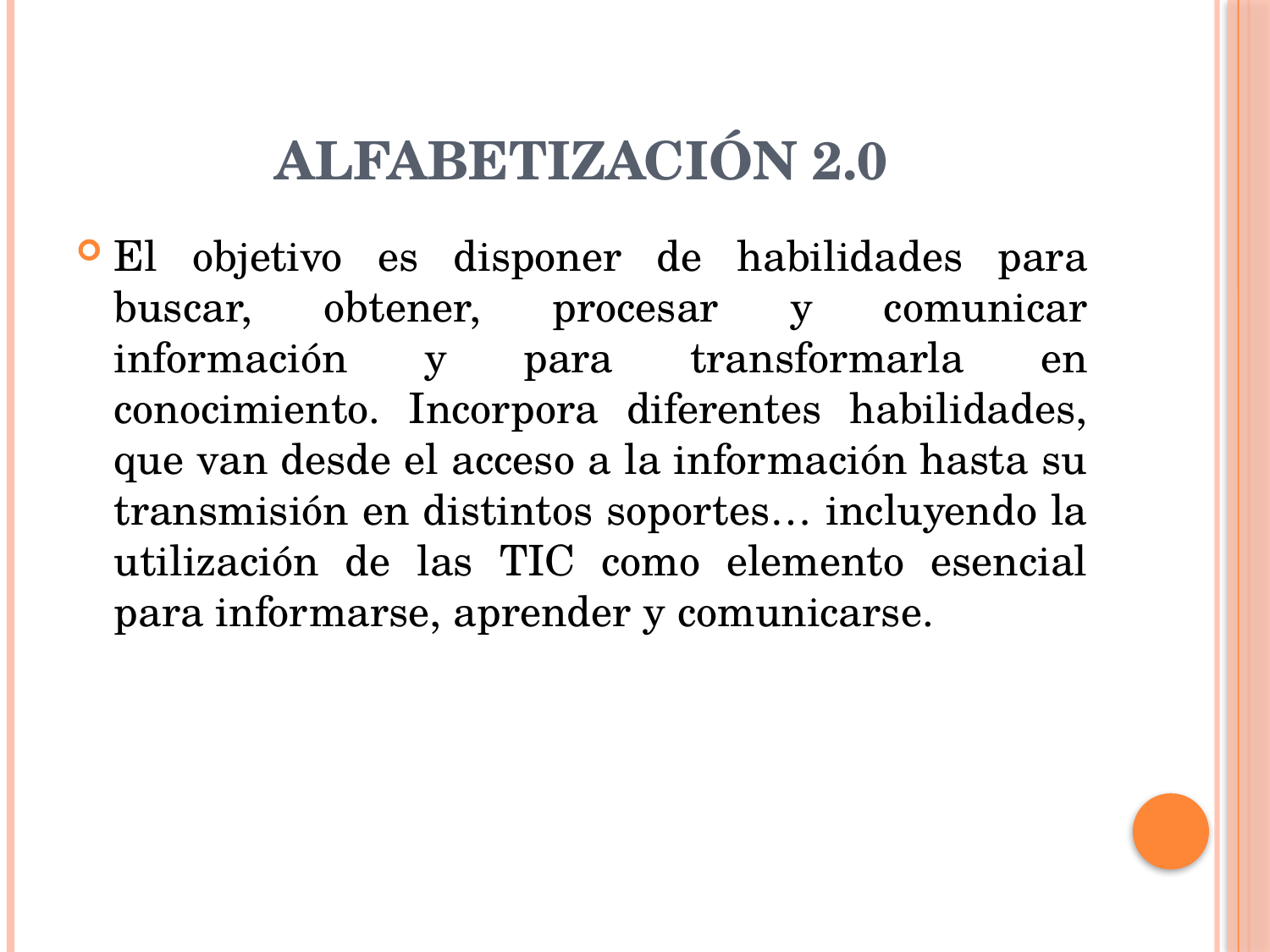

# Alfabetización 2.0
El objetivo es disponer de habilidades para buscar, obtener, procesar y comunicar información y para transformarla en conocimiento. Incorpora diferentes habilidades, que van desde el acceso a la información hasta su transmisión en distintos soportes… incluyendo la utilización de las TIC como elemento esencial para informarse, aprender y comunicarse.